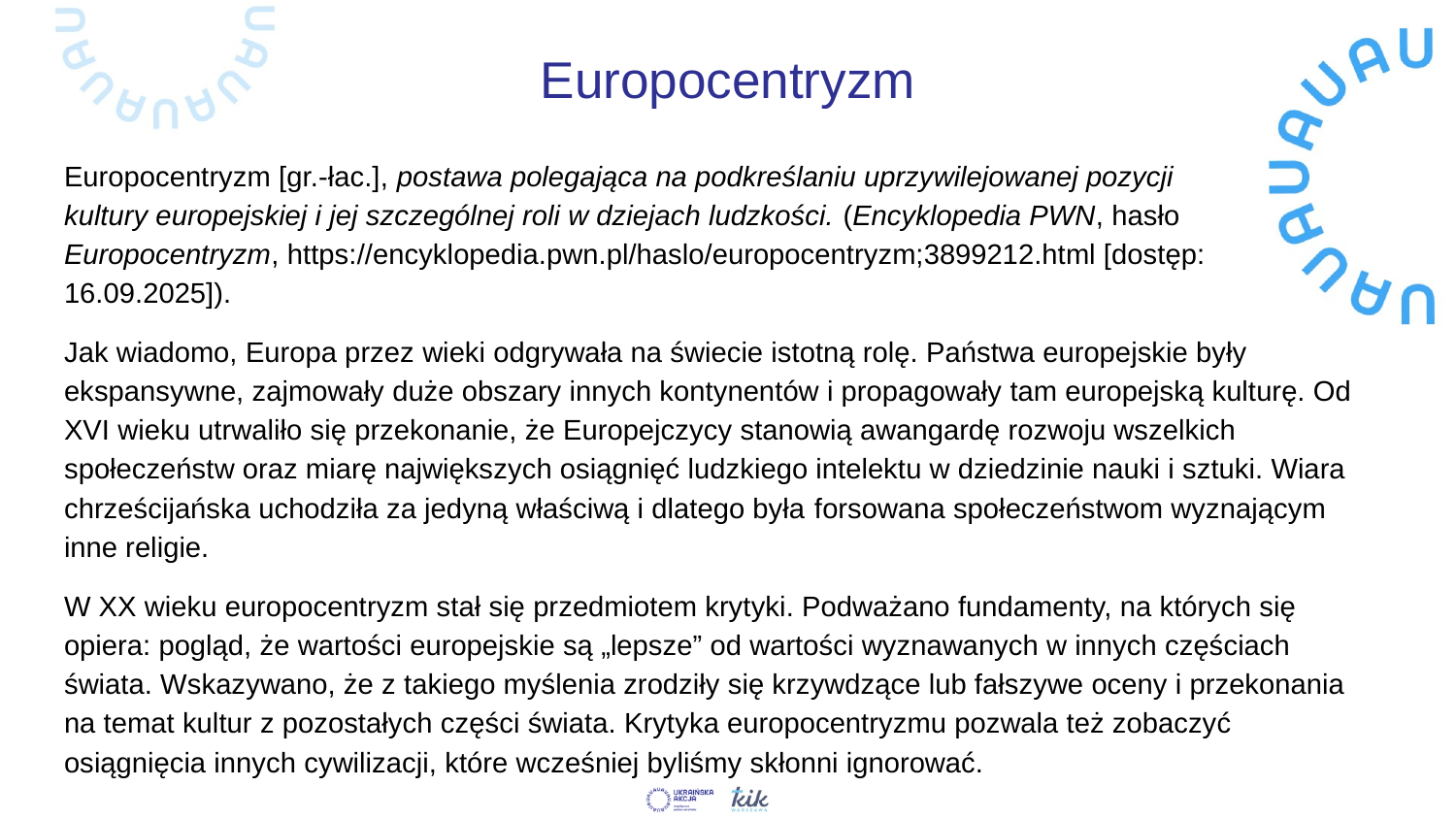

# Europocentryzm
Europocentryzm [gr.-łac.], postawa polegająca na podkreślaniu uprzywilejowanej pozycji
kultury europejskiej i jej szczególnej roli w dziejach ludzkości. (Encyklopedia PWN, hasło Europocentryzm, https://encyklopedia.pwn.pl/haslo/europocentryzm;3899212.html [dostęp: 16.09.2025]).
Jak wiadomo, Europa przez wieki odgrywała na świecie istotną rolę. Państwa europejskie były ekspansywne, zajmowały duże obszary innych kontynentów i propagowały tam europejską kulturę. Od XVI wieku utrwaliło się przekonanie, że Europejczycy stanowią awangardę rozwoju wszelkich społeczeństw oraz miarę największych osiągnięć ludzkiego intelektu w dziedzinie nauki i sztuki. Wiara chrześcijańska uchodziła za jedyną właściwą i dlatego była forsowana społeczeństwom wyznającym inne religie.
W XX wieku europocentryzm stał się przedmiotem krytyki. Podważano fundamenty, na których się opiera: pogląd, że wartości europejskie są „lepsze” od wartości wyznawanych w innych częściach świata. Wskazywano, że z takiego myślenia zrodziły się krzywdzące lub fałszywe oceny i przekonania na temat kultur z pozostałych części świata. Krytyka europocentryzmu pozwala też zobaczyć osiągnięcia innych cywilizacji, które wcześniej byliśmy skłonni ignorować.